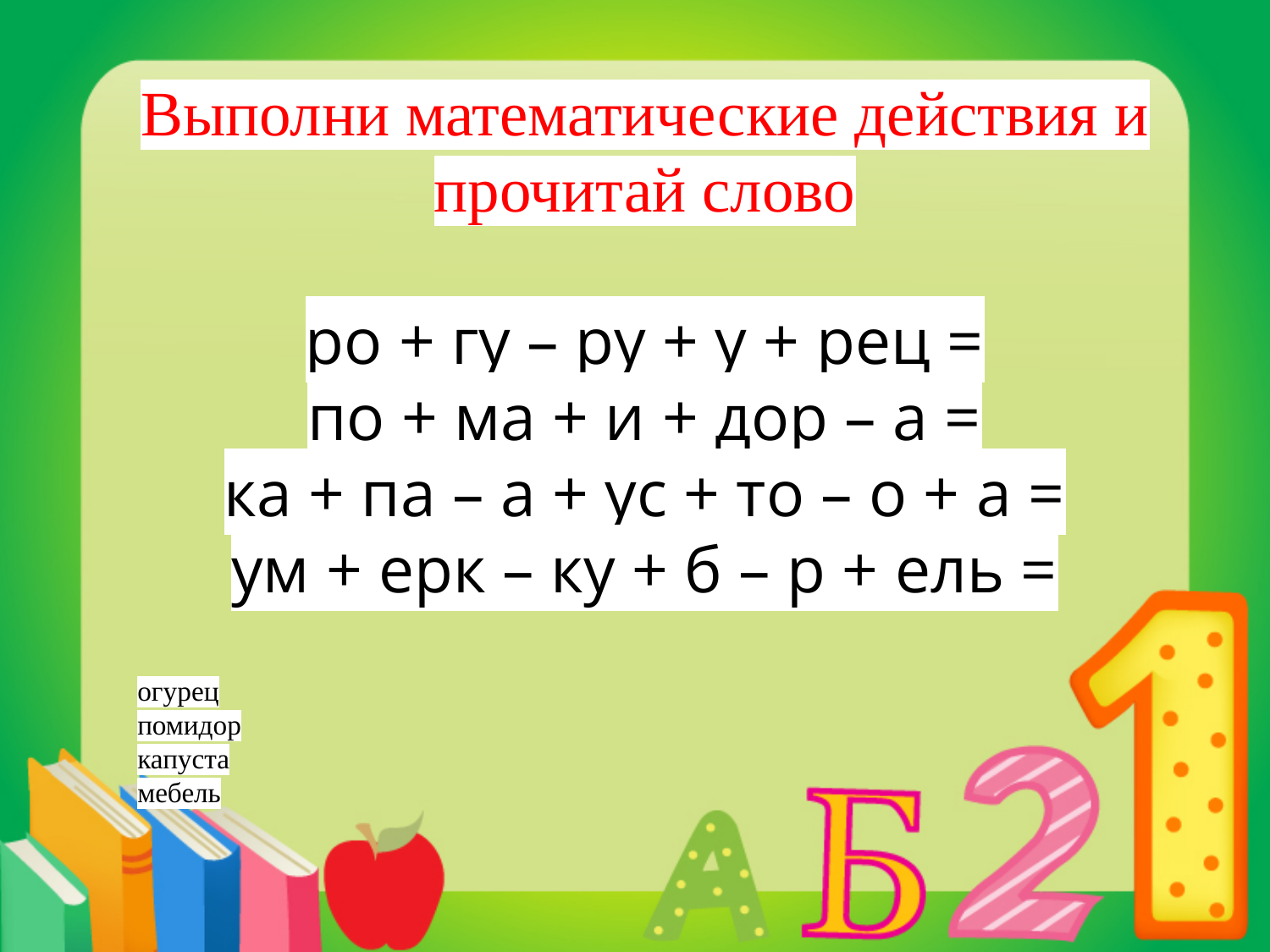

Выполни математические действия и прочитай слово

ро + гу – ру + у + рец =
по + ма + и + дор – а =
ка + па – а + ус + то – о + а =
ум + ерк – ку + б – р + ель =

огурец
помидор
капуста
мебель